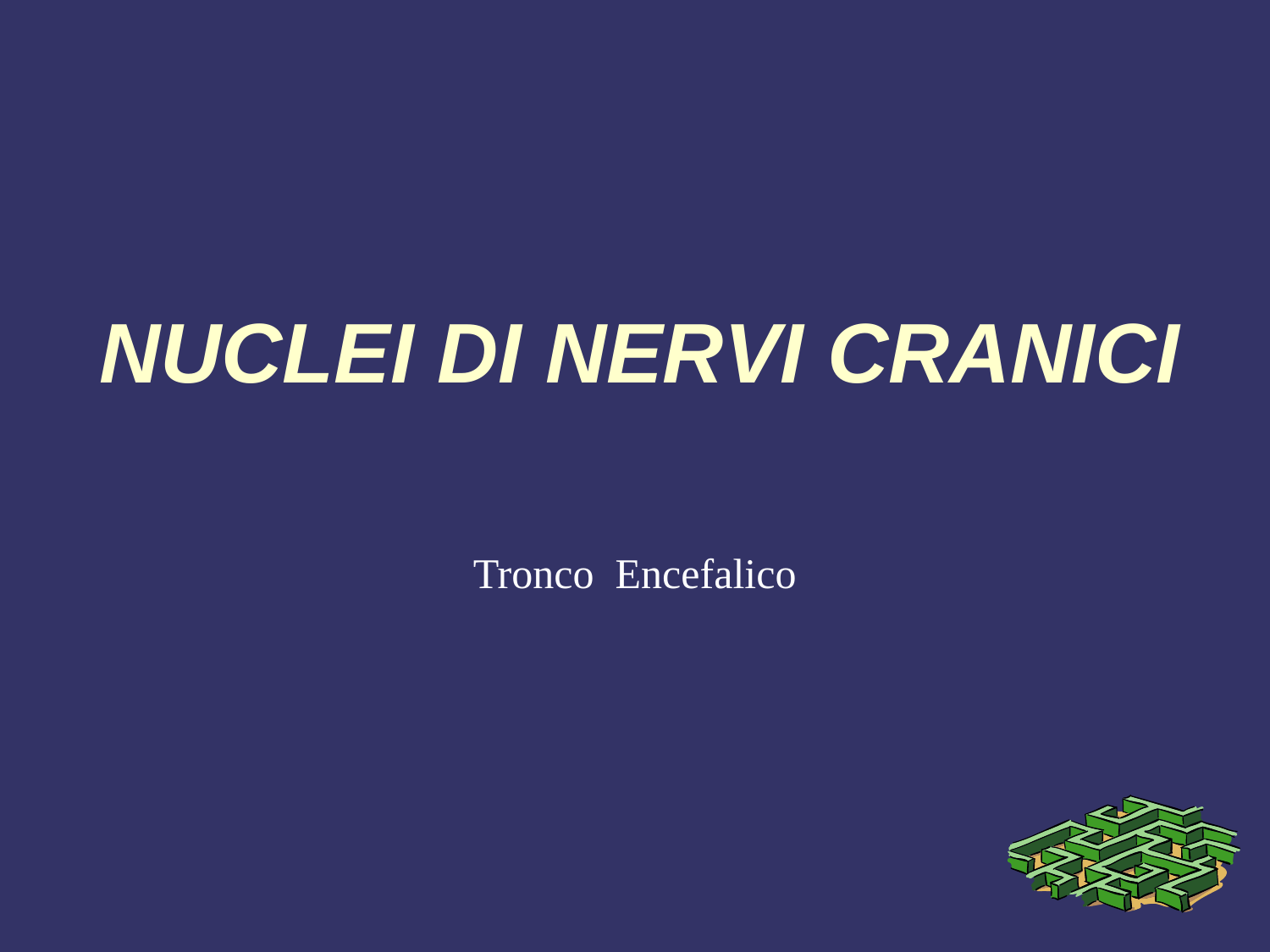

# NUCLEI DI NERVI CRANICI
Tronco  Encefalico